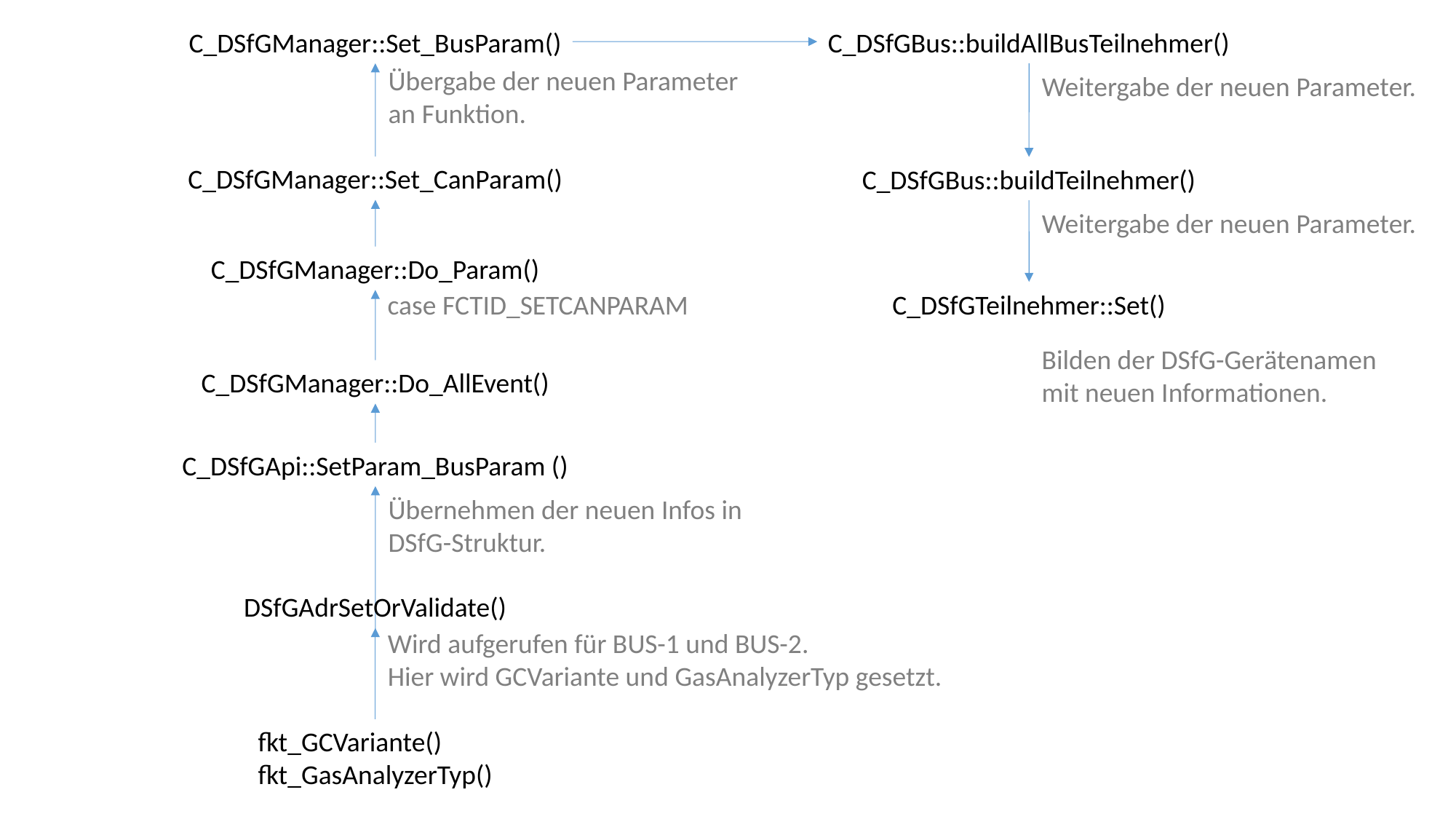

C_DSfGBus::buildAllBusTeilnehmer()
C_DSfGManager::Set_BusParam()
Übergabe der neuen Parameter
an Funktion.
Weitergabe der neuen Parameter.
C_DSfGManager::Set_CanParam()
C_DSfGBus::buildTeilnehmer()
Weitergabe der neuen Parameter.
C_DSfGManager::Do_Param()
C_DSfGTeilnehmer::Set()
case FCTID_SETCANPARAM
Bilden der DSfG-Gerätenamen
mit neuen Informationen.
C_DSfGManager::Do_AllEvent()
C_DSfGApi::SetParam_BusParam ()
Übernehmen der neuen Infos in
DSfG-Struktur.
DSfGAdrSetOrValidate()
Wird aufgerufen für BUS-1 und BUS-2.
Hier wird GCVariante und GasAnalyzerTyp gesetzt.
fkt_GCVariante()
fkt_GasAnalyzerTyp()